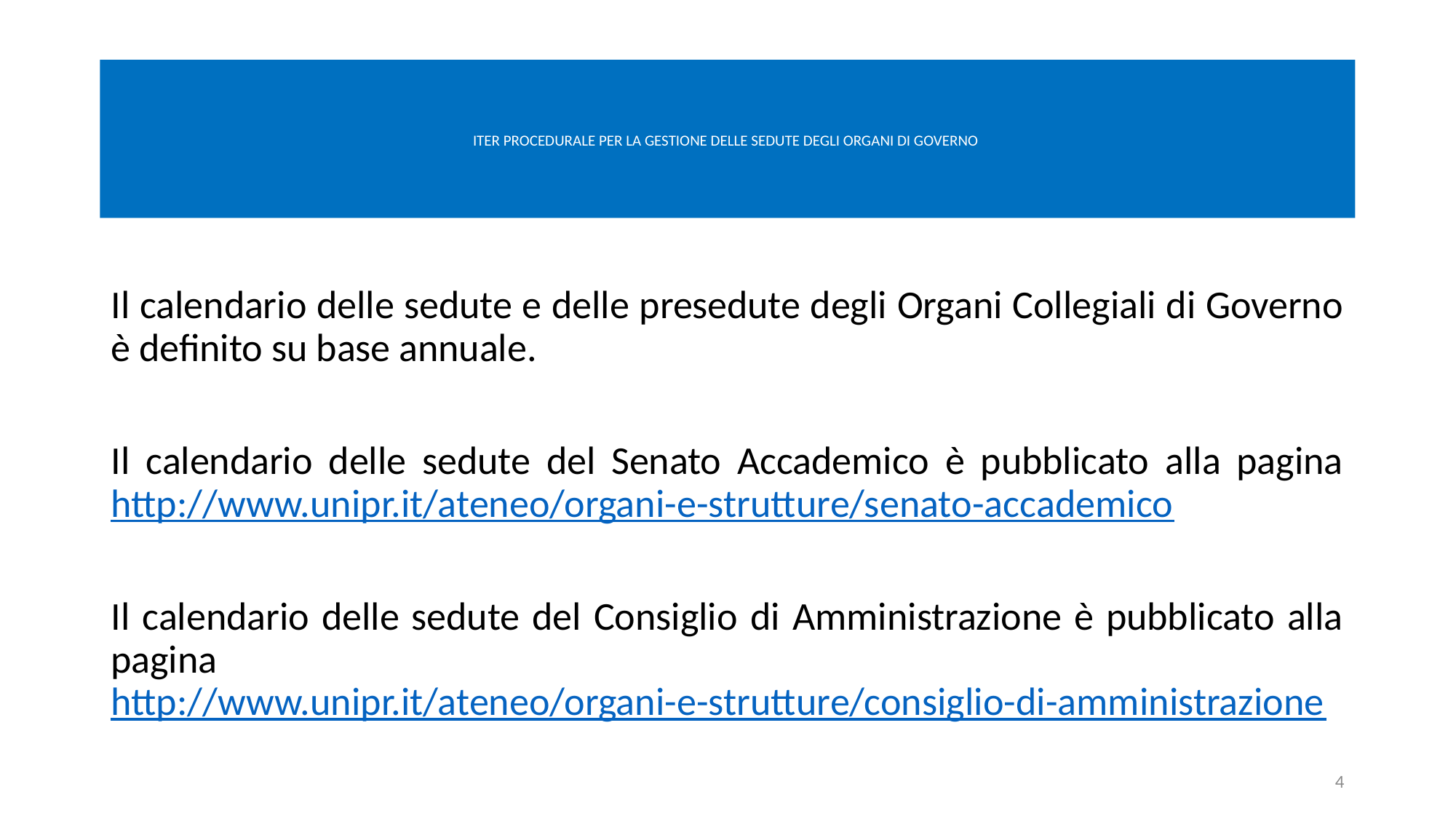

# ITER PROCEDURALE PER LA GESTIONE DELLE SEDUTE DEGLI ORGANI DI GOVERNO

Il calendario delle sedute e delle presedute degli Organi Collegiali di Governo è definito su base annuale.

Il calendario delle sedute del Senato Accademico è pubblicato alla pagina http://www.unipr.it/ateneo/organi-e-strutture/senato-accademico

Il calendario delle sedute del Consiglio di Amministrazione è pubblicato alla pagina http://www.unipr.it/ateneo/organi-e-strutture/consiglio-di-amministrazione

4